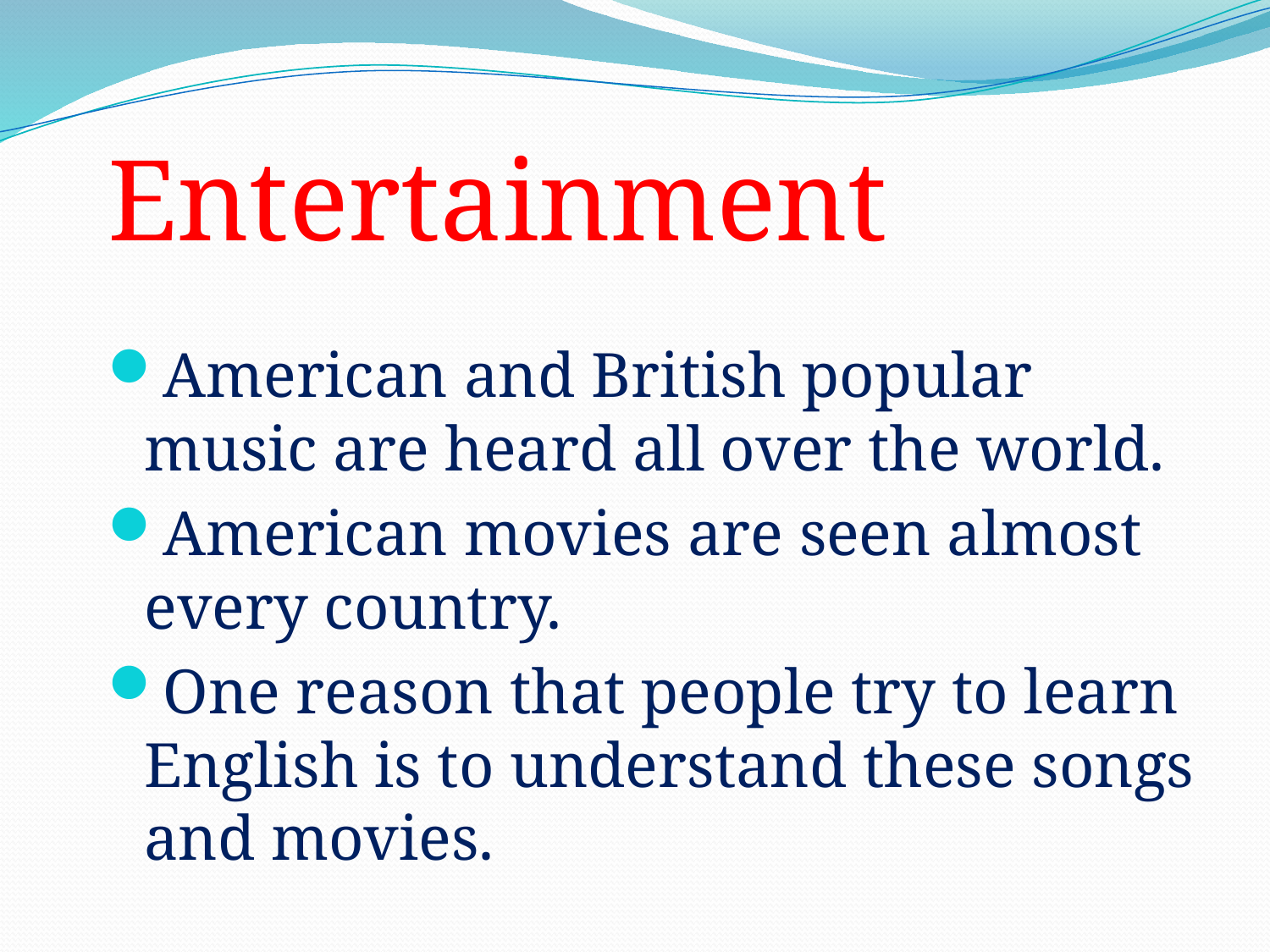

Entertainment

American and British popular music are heard all over the world.
American movies are seen almost every country.
One reason that people try to learn English is to understand these songs and movies.